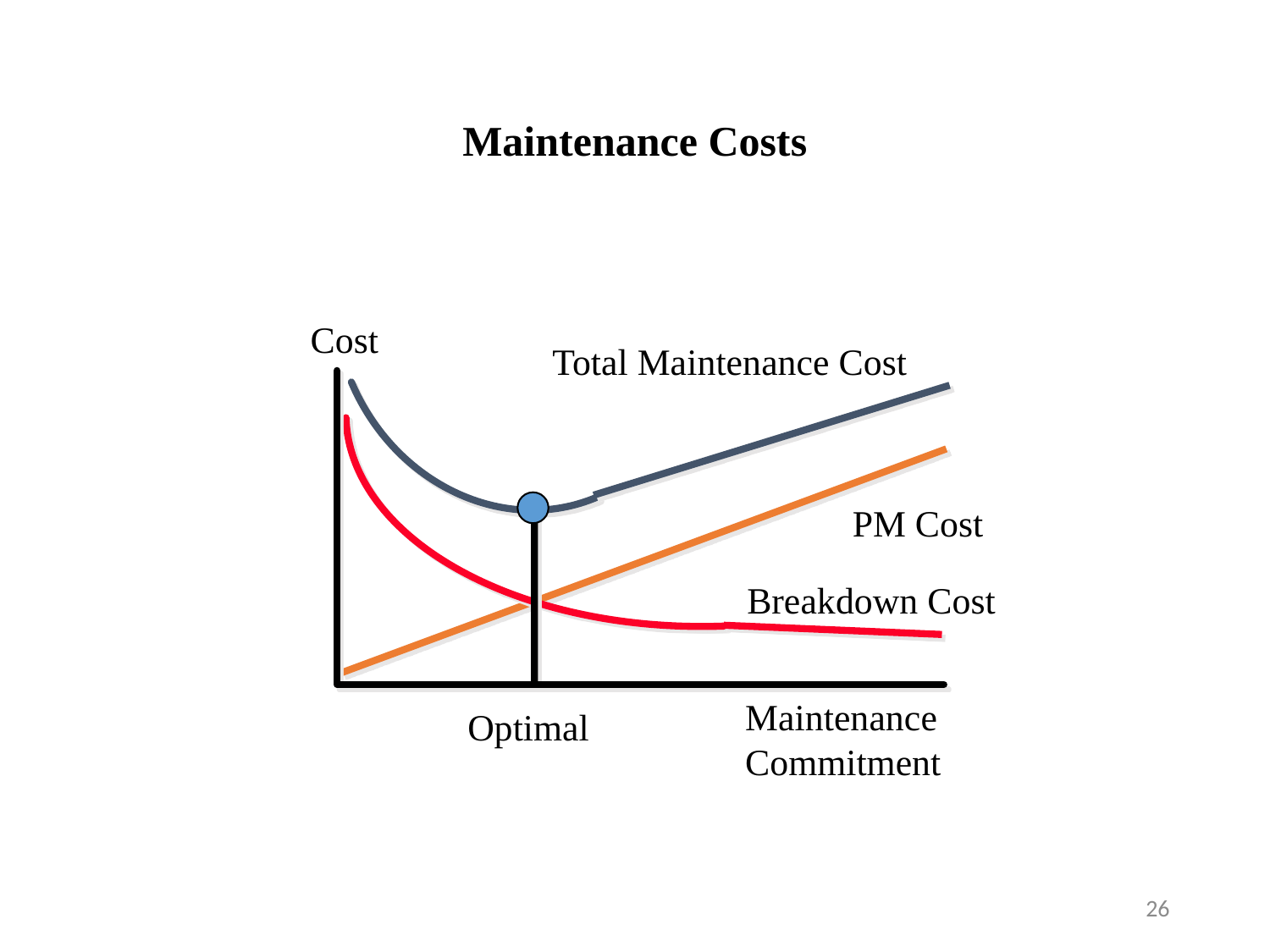

# Maintenance Costs
Cost
Total Maintenance Cost

PM Cost

Breakdown Cost

Maintenance
Commitment
Optimal
26